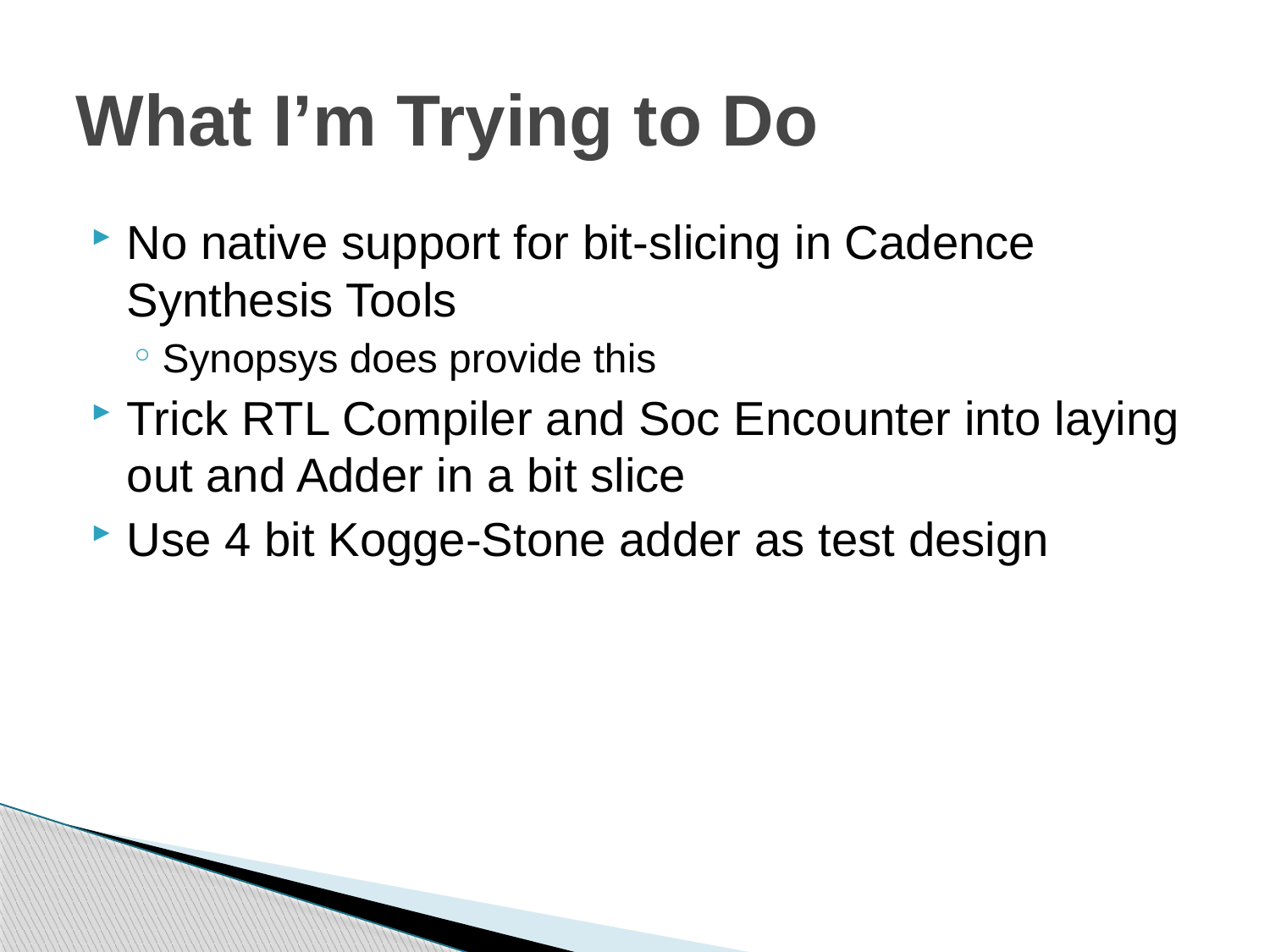

# What I’m Trying to Do
No native support for bit-slicing in Cadence Synthesis Tools
Synopsys does provide this
Trick RTL Compiler and Soc Encounter into laying out and Adder in a bit slice
Use 4 bit Kogge-Stone adder as test design